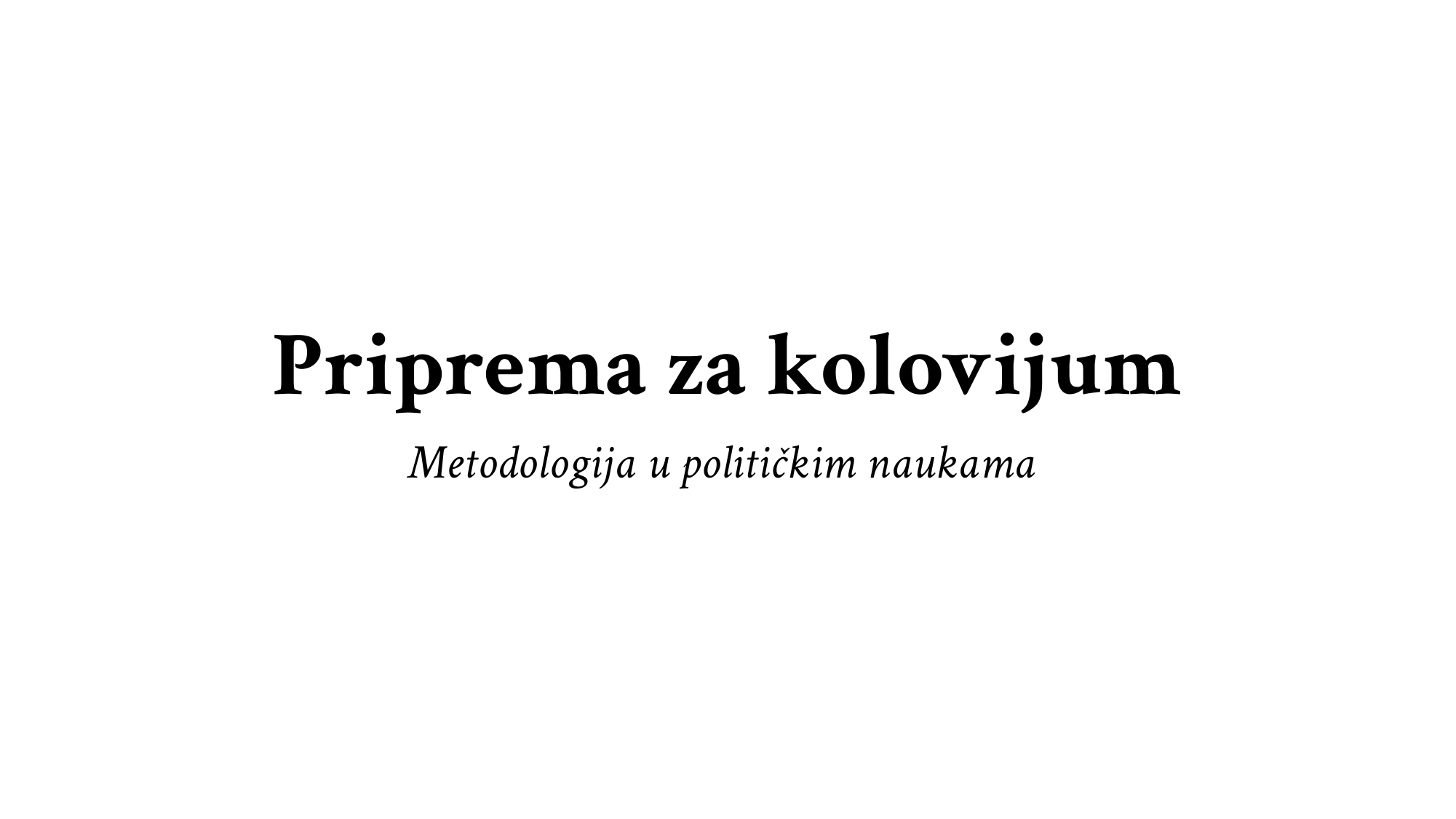

# Priprema za kolovijum
Metodologija u političkim naukama